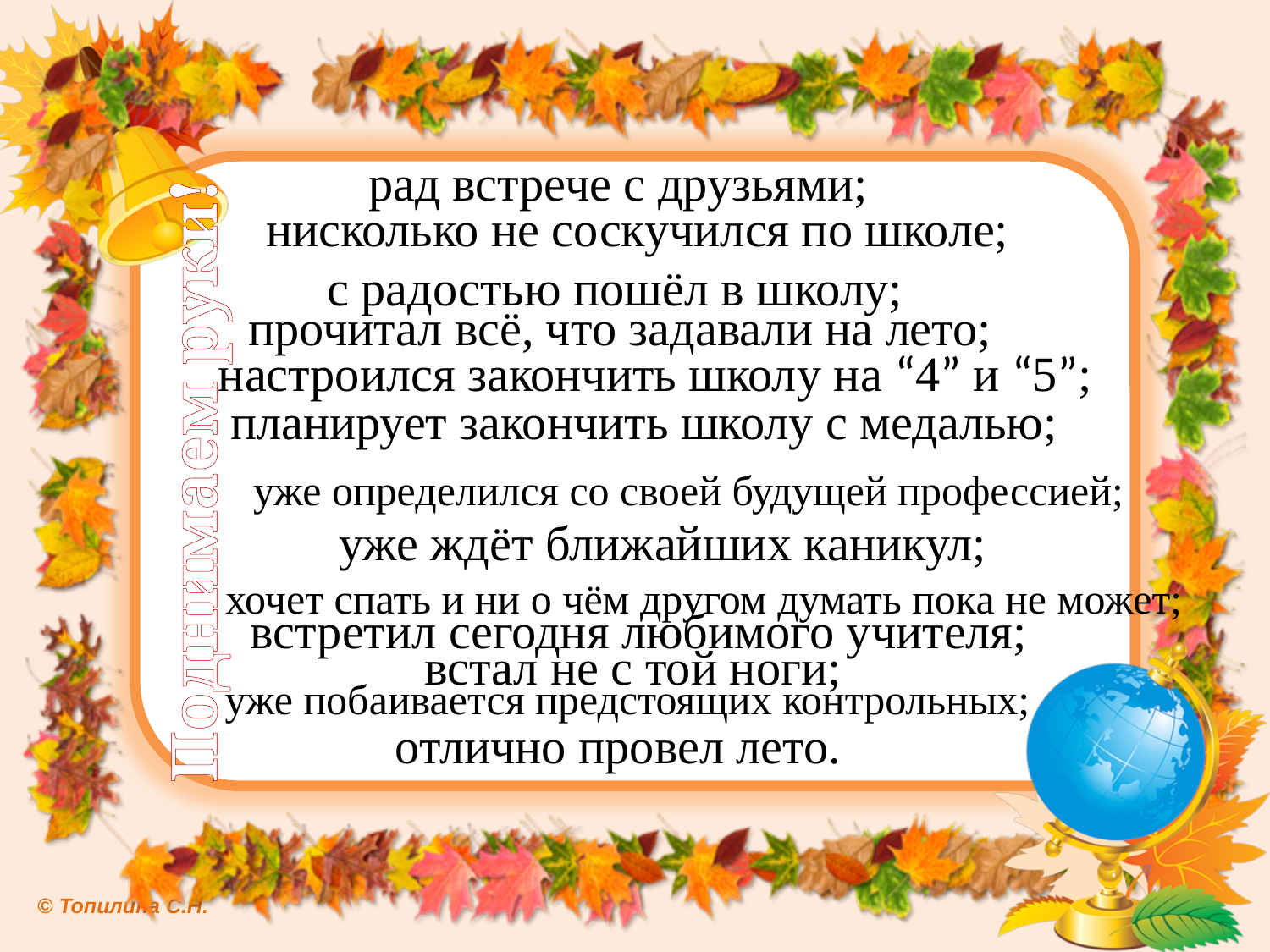

рад встрече с друзьями;
нисколько не соскучился по школе;
с радостью пошёл в школу;
прочитал всё, что задавали на лето;
настроился закончить школу на “4” и “5”;
планирует закончить школу с медалью;
уже определился со своей будущей профессией;
    Поднимаем руки!
уже ждёт ближайших каникул;
хочет спать и ни о чём другом думать пока не может;
встретил сегодня любимого учителя;
встал не с той ноги;
уже побаивается предстоящих контрольных;
отлично провел лето.